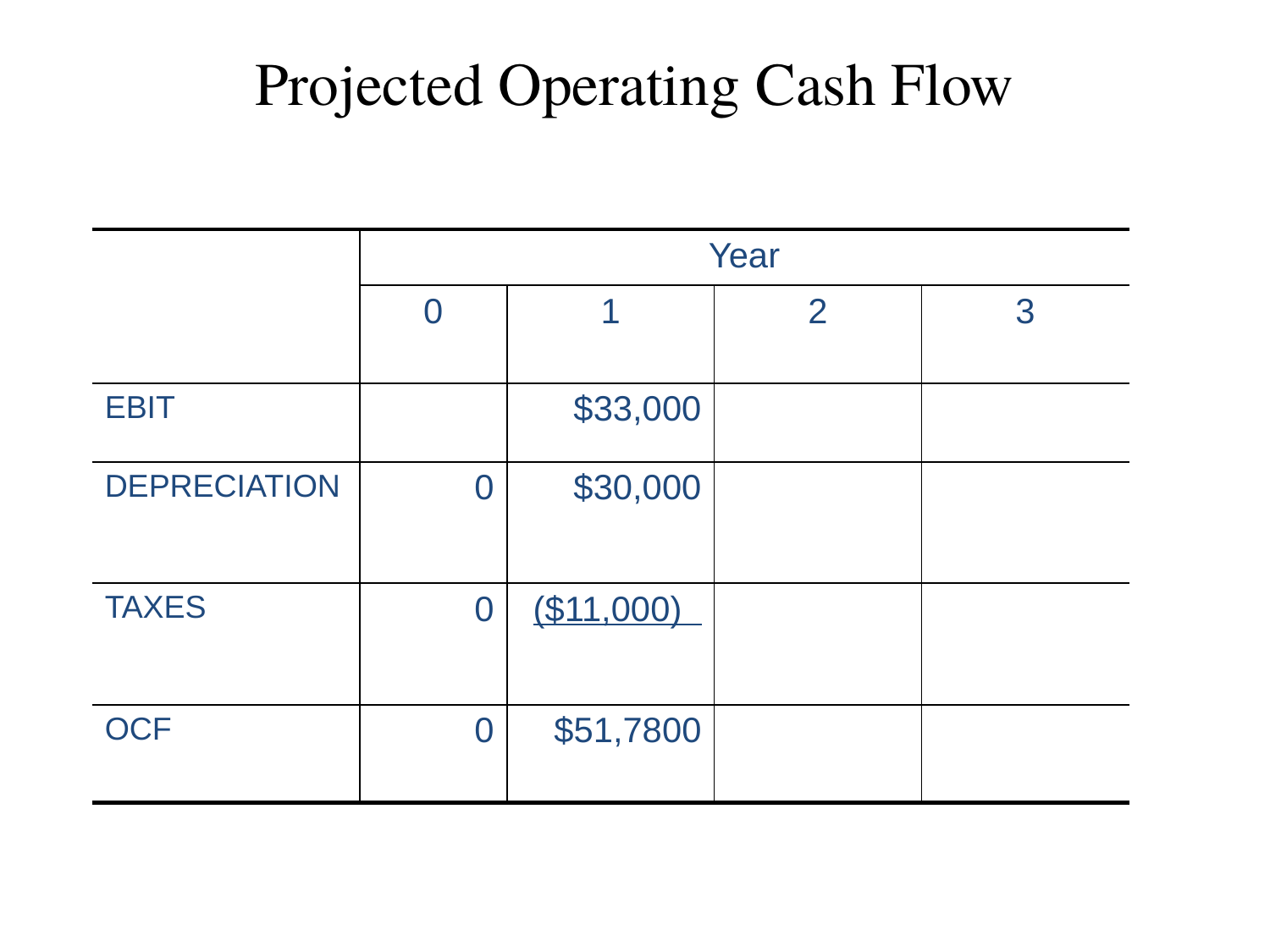

# Projected Operating Cash Flow
|  | Year |  |  |  |
| --- | --- | --- | --- | --- |
|  | 0 | 1 | 2 | 3 |
| EBIT |  | $33,000 |  |  |
| DEPRECIATION | 0 | $30,000 |  |  |
| TAXES | 0 | ($11,000) |  |  |
| OCF | 0 | $51,7800 |  |  |